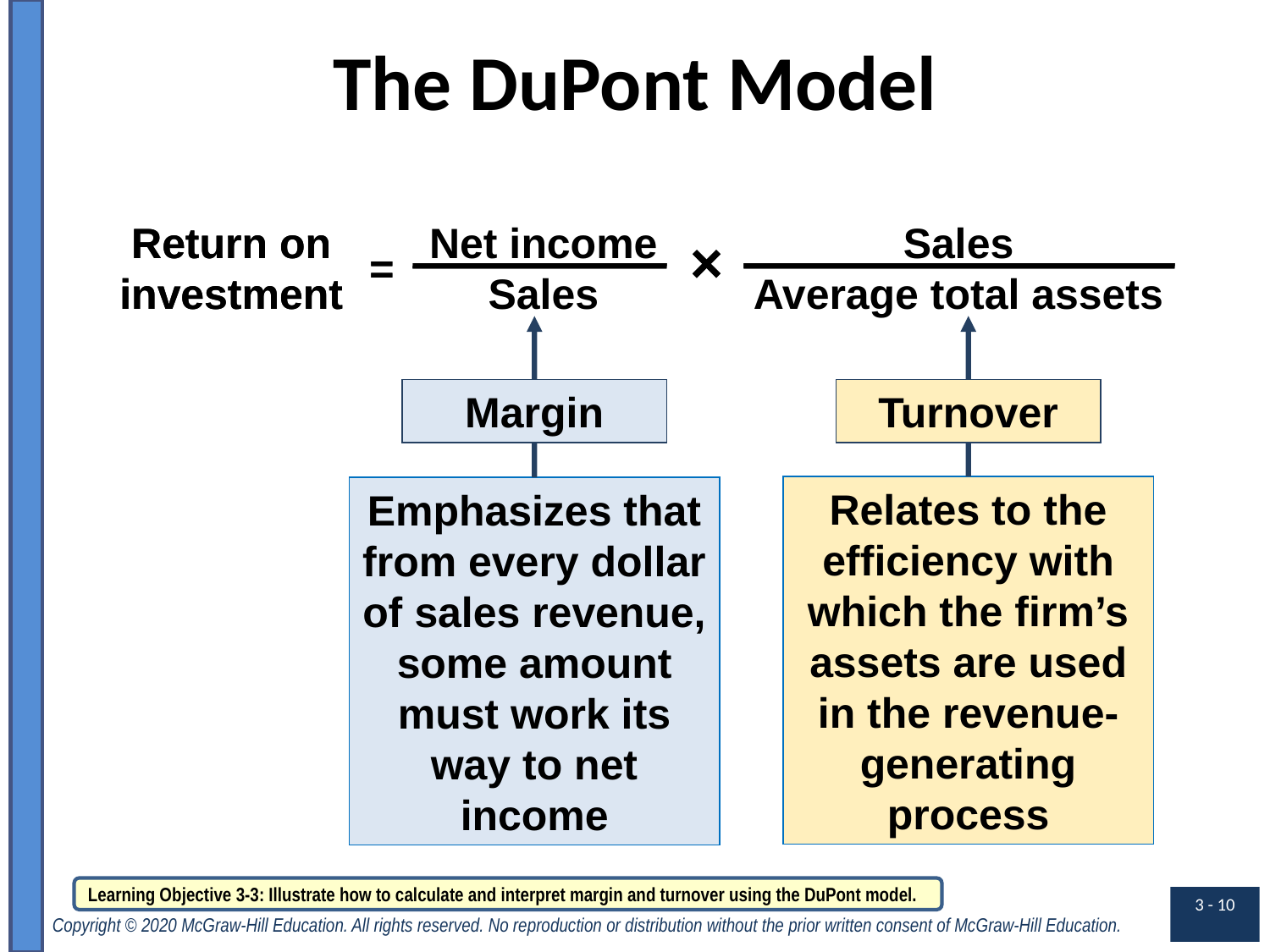

# The DuPont Model
 Return on
investment
    Net income
Sales
    Sales
Average total assets
×
=

 Return on
investment
×
=

Margin
Turnover
Emphasizes that from every dollar of sales revenue, some amount must work its way to net income
Relates to the efficiency with which the firm’s assets are used in the revenue-generating process
Learning Objective 3-3: Illustrate how to calculate and interpret margin and turnover using the DuPont model.